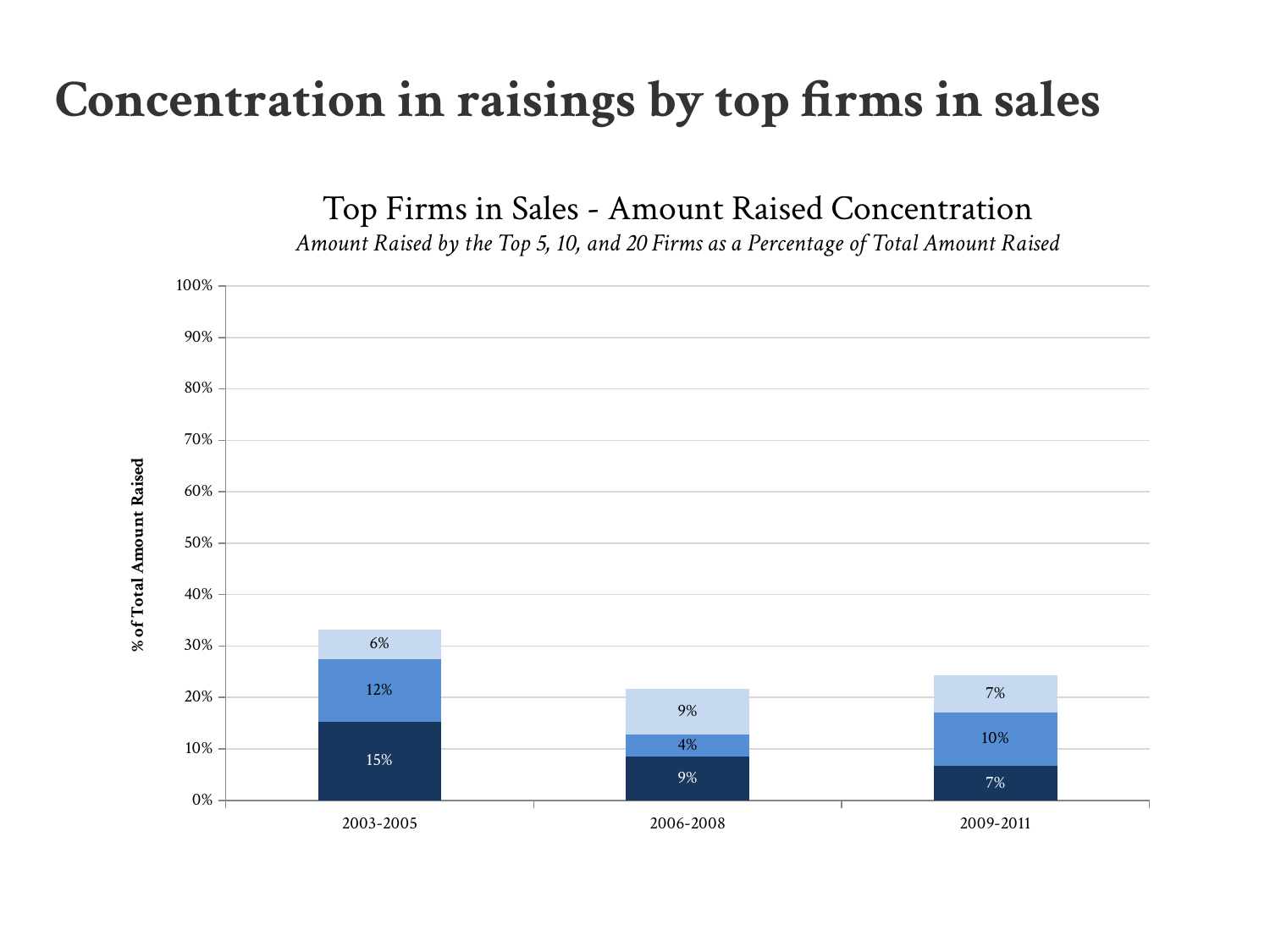

Concentration in raisings by top firms in sales
Top Firms in Sales - Amount Raised Concentration
Amount Raised by the Top 5, 10, and 20 Firms as a Percentage of Total Amount Raised

### Chart

| Category | Top 5 raised | Top 10 raised | Top 20 raised |
|---|---|---|---|
| 2003-2005 | 0.1528946 | 0.12180300000000001 | 0.05777699999999996 |
| 2006-2008 | 0.08589532999999999 | 0.04278077000000002 | 0.0883426 |
| 2009-2011 | 0.06695395 | 0.10396014999999999 | 0.0717267 |